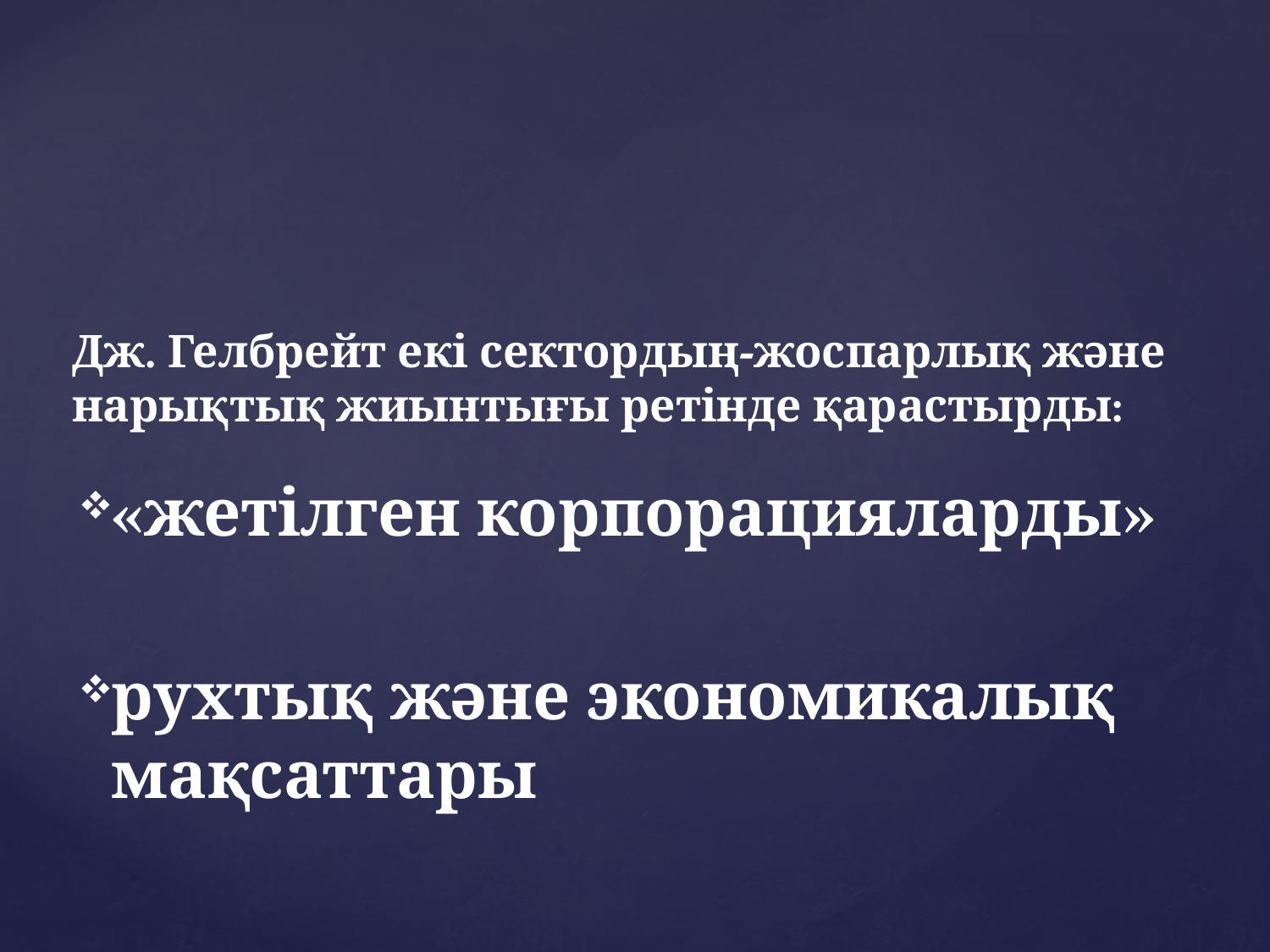

# Дж. Гелбрейт екі сектордың-жоспарлық және нарықтық жиынтығы ретінде қарастырды:
«жетілген корпорацияларды»

рухтық және экономикалық мақсаттары